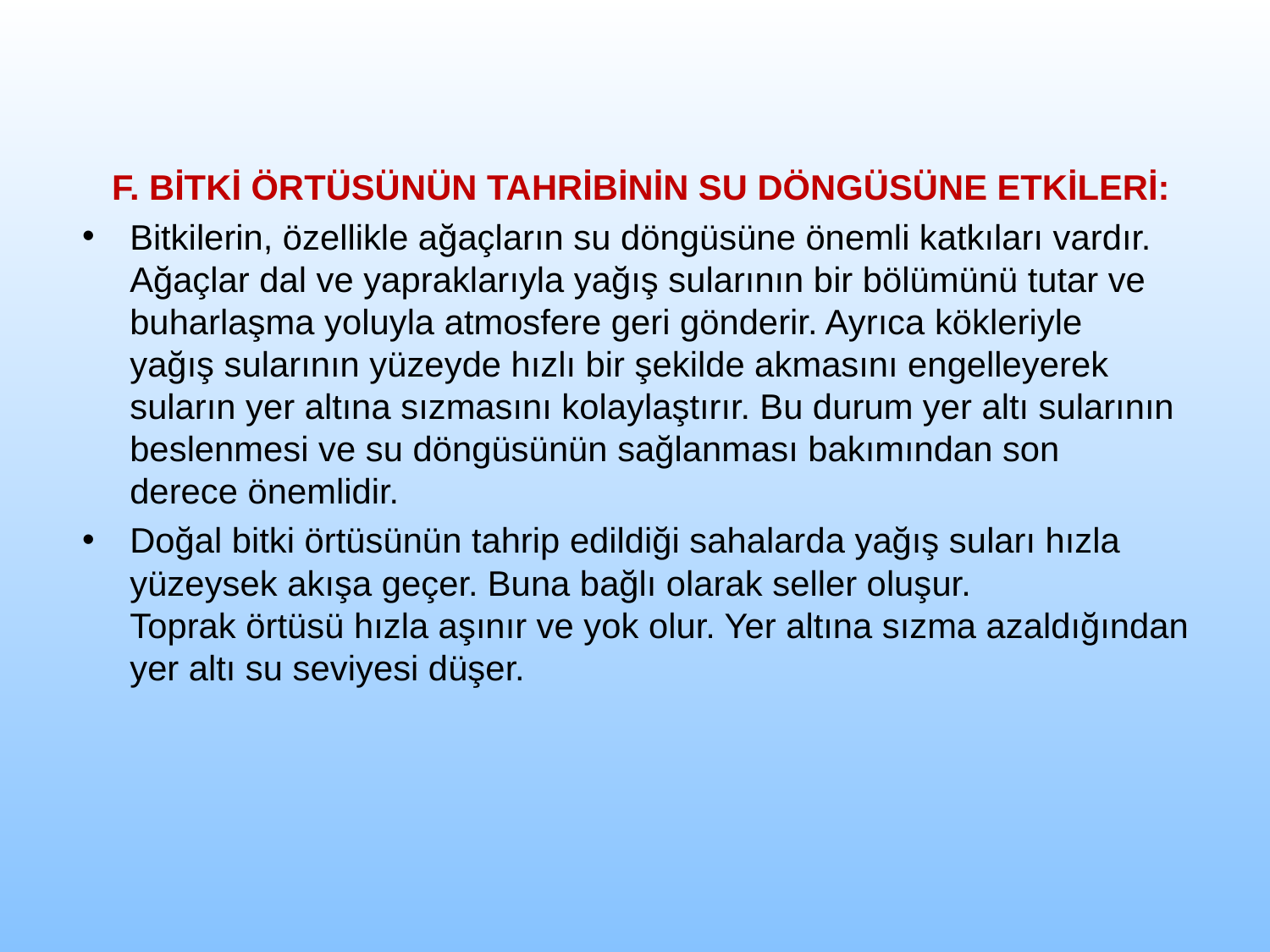

F. BİTKİ ÖRTÜSÜNÜN TAHRİBİNİN SU DÖNGÜSÜNE ETKİLERİ:
Bitkilerin, özellikle ağaçların su döngüsüne önemli katkıları vardır. Ağaçlar dal ve yapraklarıyla yağış sularının bir bölümünü tutar ve buharlaşma yoluyla atmosfere geri gönderir. Ayrıca kökleriyle yağış sularının yüzeyde hızlı bir şekilde akmasını engelleyerek suların yer altına sızmasını kolaylaştırır. Bu durum yer altı sularının beslenmesi ve su döngüsünün sağlanması bakımından son derece önemlidir.
Doğal bitki örtüsünün tahrip edildiği sahalarda yağış suları hızla yüzeysek akışa geçer. Buna bağlı olarak seller oluşur. Toprak örtüsü hızla aşınır ve yok olur. Yer altına sızma azaldığından yer altı su seviyesi düşer.